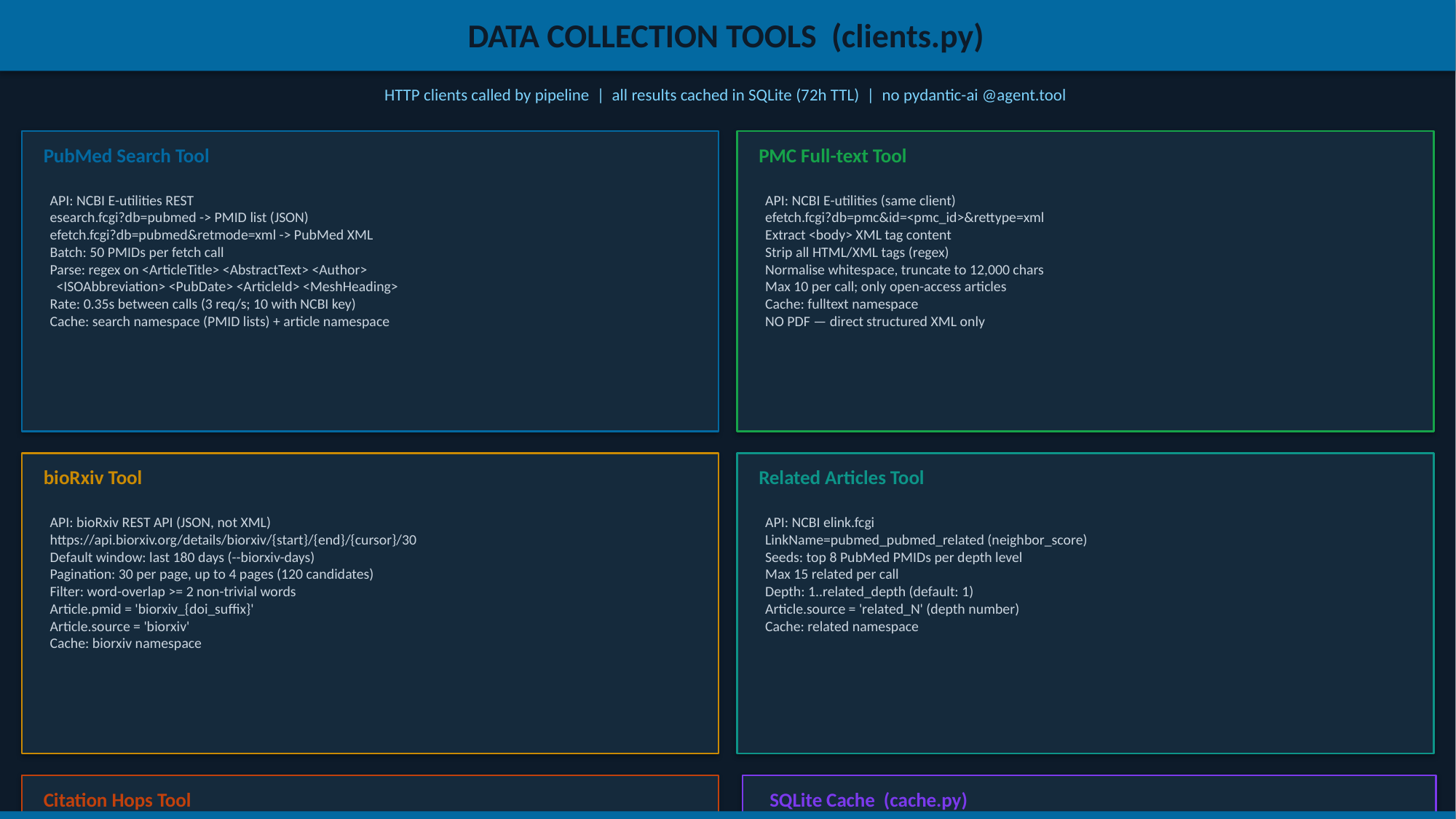

DATA COLLECTION TOOLS  (clients.py)
HTTP clients called by pipeline  |  all results cached in SQLite (72h TTL)  |  no pydantic-ai @agent.tool

PubMed Search Tool
PMC Full-text Tool
  API: NCBI E-utilities REST
  esearch.fcgi?db=pubmed -> PMID list (JSON)
  efetch.fcgi?db=pubmed&retmode=xml -> PubMed XML
  Batch: 50 PMIDs per fetch call
  Parse: regex on <ArticleTitle> <AbstractText> <Author>
    <ISOAbbreviation> <PubDate> <ArticleId> <MeshHeading>
  Rate: 0.35s between calls (3 req/s; 10 with NCBI key)
  Cache: search namespace (PMID lists) + article namespace
  API: NCBI E-utilities (same client)
  efetch.fcgi?db=pmc&id=<pmc_id>&rettype=xml
  Extract <body> XML tag content
  Strip all HTML/XML tags (regex)
  Normalise whitespace, truncate to 12,000 chars
  Max 10 per call; only open-access articles
  Cache: fulltext namespace
  NO PDF — direct structured XML only

bioRxiv Tool
Related Articles Tool
  API: bioRxiv REST API (JSON, not XML)
  https://api.biorxiv.org/details/biorxiv/{start}/{end}/{cursor}/30
  Default window: last 180 days (--biorxiv-days)
  Pagination: 30 per page, up to 4 pages (120 candidates)
  Filter: word-overlap >= 2 non-trivial words
  Article.pmid = 'biorxiv_{doi_suffix}'
  Article.source = 'biorxiv'
  Cache: biorxiv namespace
  API: NCBI elink.fcgi
  LinkName=pubmed_pubmed_related (neighbor_score)
  Seeds: top 8 PubMed PMIDs per depth level
  Max 15 related per call
  Depth: 1..related_depth (default: 1)
  Article.source = 'related_N' (depth number)
  Cache: related namespace

10
Citation Hops Tool
SQLite Cache  (cache.py)

  TTL: 72 hours  |  5 namespaces
  search: PubMed PMID lists
  article: individual Article records
  related: elink PMID lists
  fulltext: PMC body text
  biorxiv: bioRxiv results
  Key: SHA256(namespace:identifier)
  Lazy expiry: check on read, delete if expired
  Backward: elink neighbor_score (same as Related)
  Forward: elink?LinkName=pubmed_pubmed_citedin
  Seeds: top 5 PubMed PMIDs
  Combine backward + forward unique PMIDs
  Article.hop_level + Article.parent_id set
  Article.source = 'hop_N'
  Max hops: --hops parameter (default: 1, max: 4)